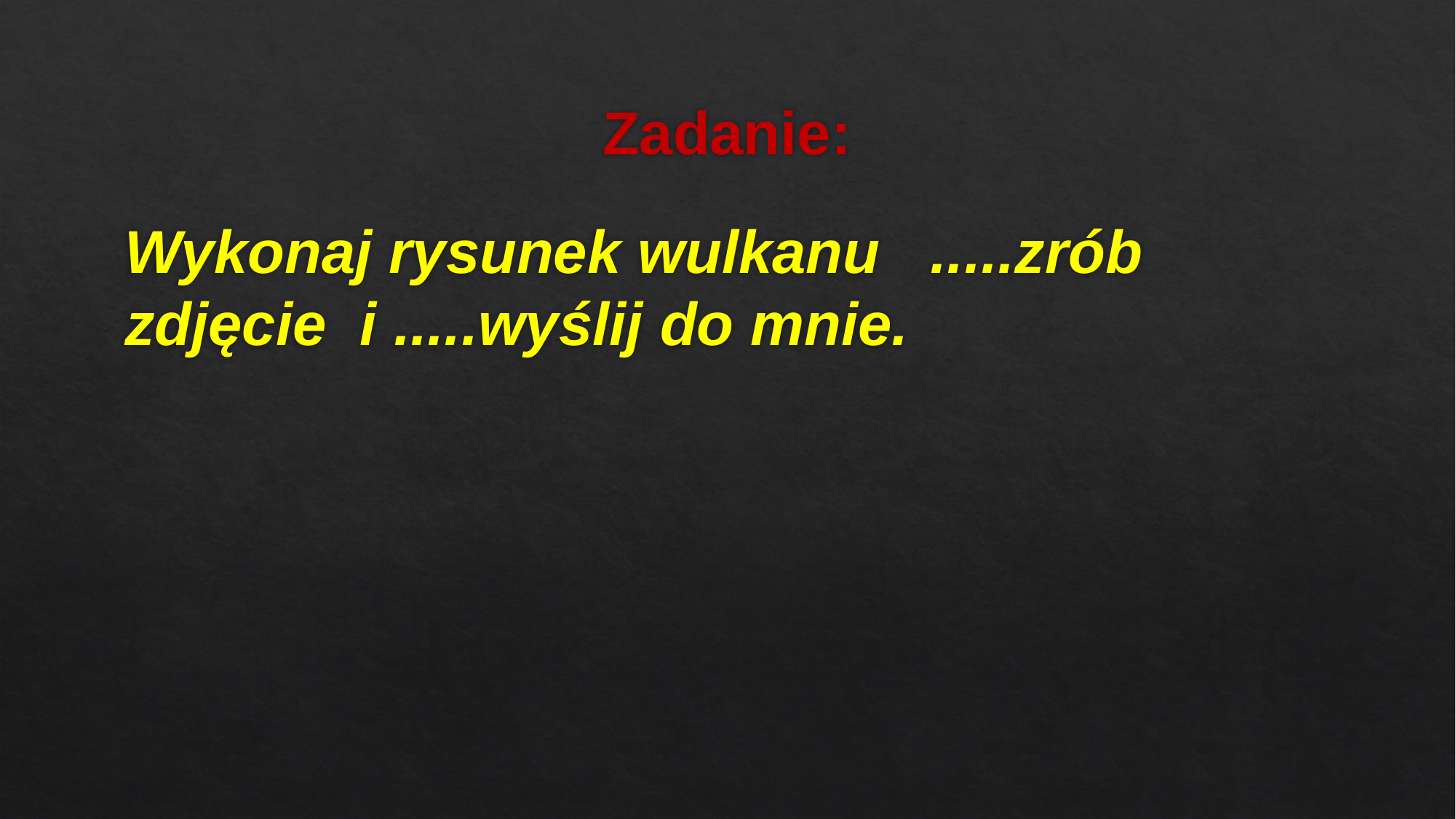

# Zadanie:
Wykonaj rysunek wulkanu   .....zrób zdjęcie  i .....wyślij do mnie.